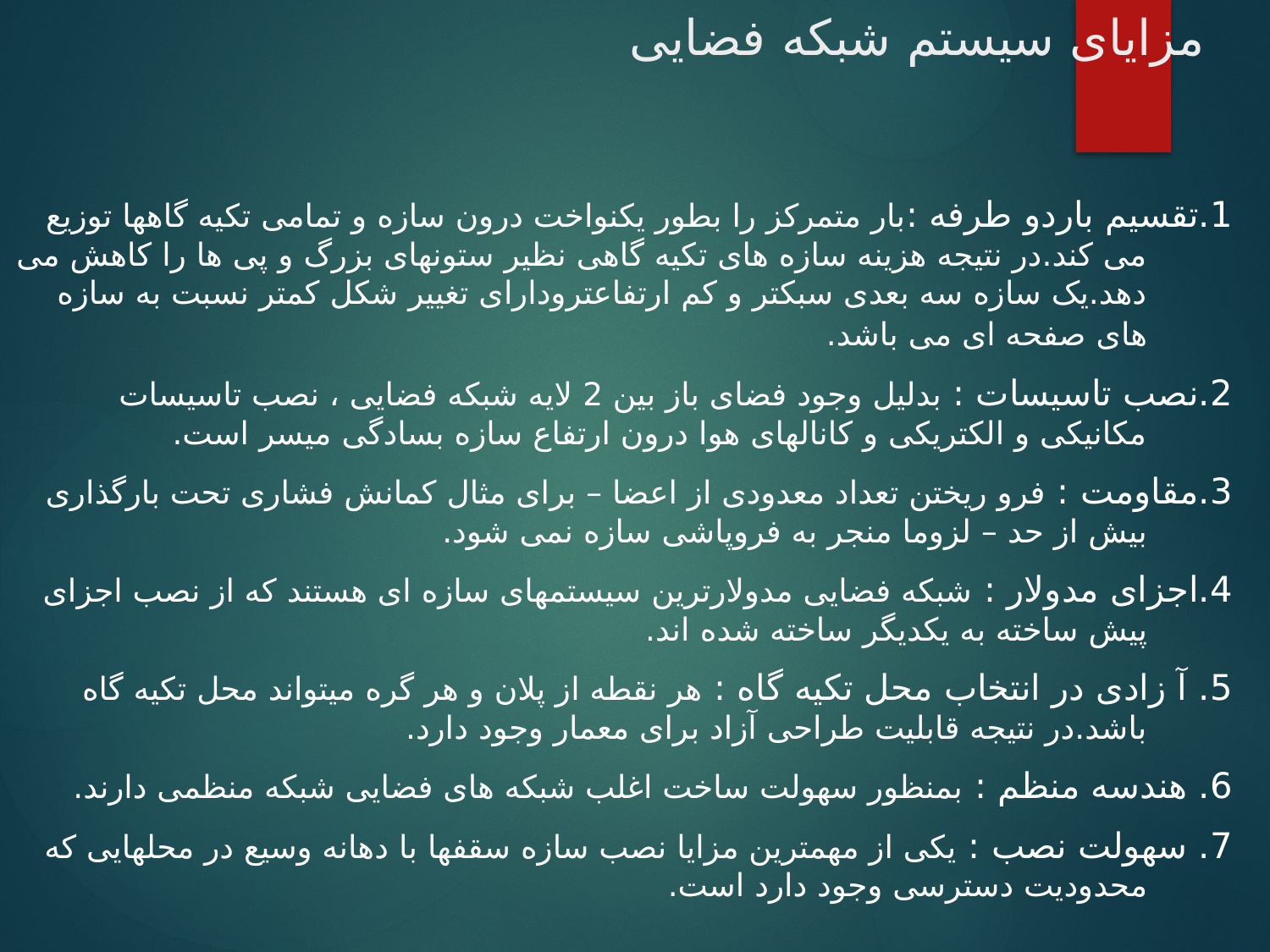

# مزایای سیستم شبکه فضایی

1.تقسیم باردو طرفه :بار متمرکز را بطور یکنواخت درون سازه و تمامی تکیه گاهها توزیع می کند.در نتیجه هزینه سازه های تکیه گاهی نظیر ستونهای بزرگ و پی ها را کاهش می دهد.یک سازه سه بعدی سبکتر و کم ارتفاعترودارای تغییر شکل کمتر نسبت به سازه های صفحه ای می باشد.
2.نصب تاسیسات : بدلیل وجود فضای باز بین 2 لایه شبکه فضایی ، نصب تاسیسات مکانیکی و الکتریکی و کانالهای هوا درون ارتفاع سازه بسادگی میسر است.
3.مقاومت : فرو ریختن تعداد معدودی از اعضا – برای مثال کمانش فشاری تحت بارگذاری بیش از حد – لزوما منجر به فروپاشی سازه نمی شود.
4.اجزای مدولار : شبکه فضایی مدولارترین سیستمهای سازه ای هستند که از نصب اجزای پیش ساخته به یکدیگر ساخته شده اند.
5. آ زادی در انتخاب محل تکیه گاه : هر نقطه از پلان و هر گره میتواند محل تکیه گاه باشد.در نتیجه قابلیت طراحی آزاد برای معمار وجود دارد.
6. هندسه منظم : بمنظور سهولت ساخت اغلب شبکه های فضایی شبکه منظمی دارند.
7. سهولت نصب : یکی از مهمترین مزایا نصب سازه سقفها با دهانه وسیع در محلهایی که محدودیت دسترسی وجود دارد است.